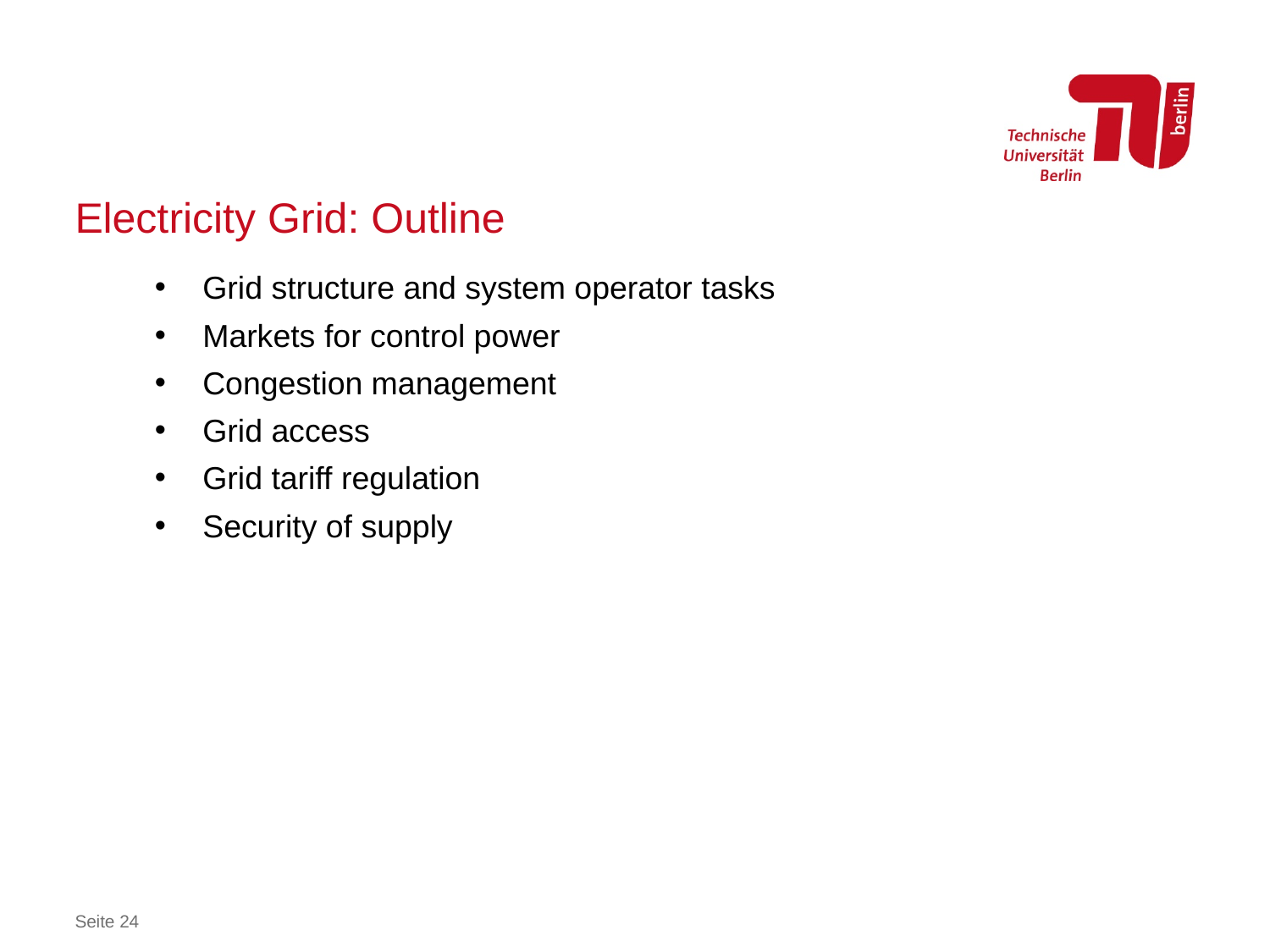

# Electricity Grid: Outline
Grid structure and system operator tasks
Markets for control power
Congestion management
Grid access
Grid tariff regulation
Security of supply

Seite 24